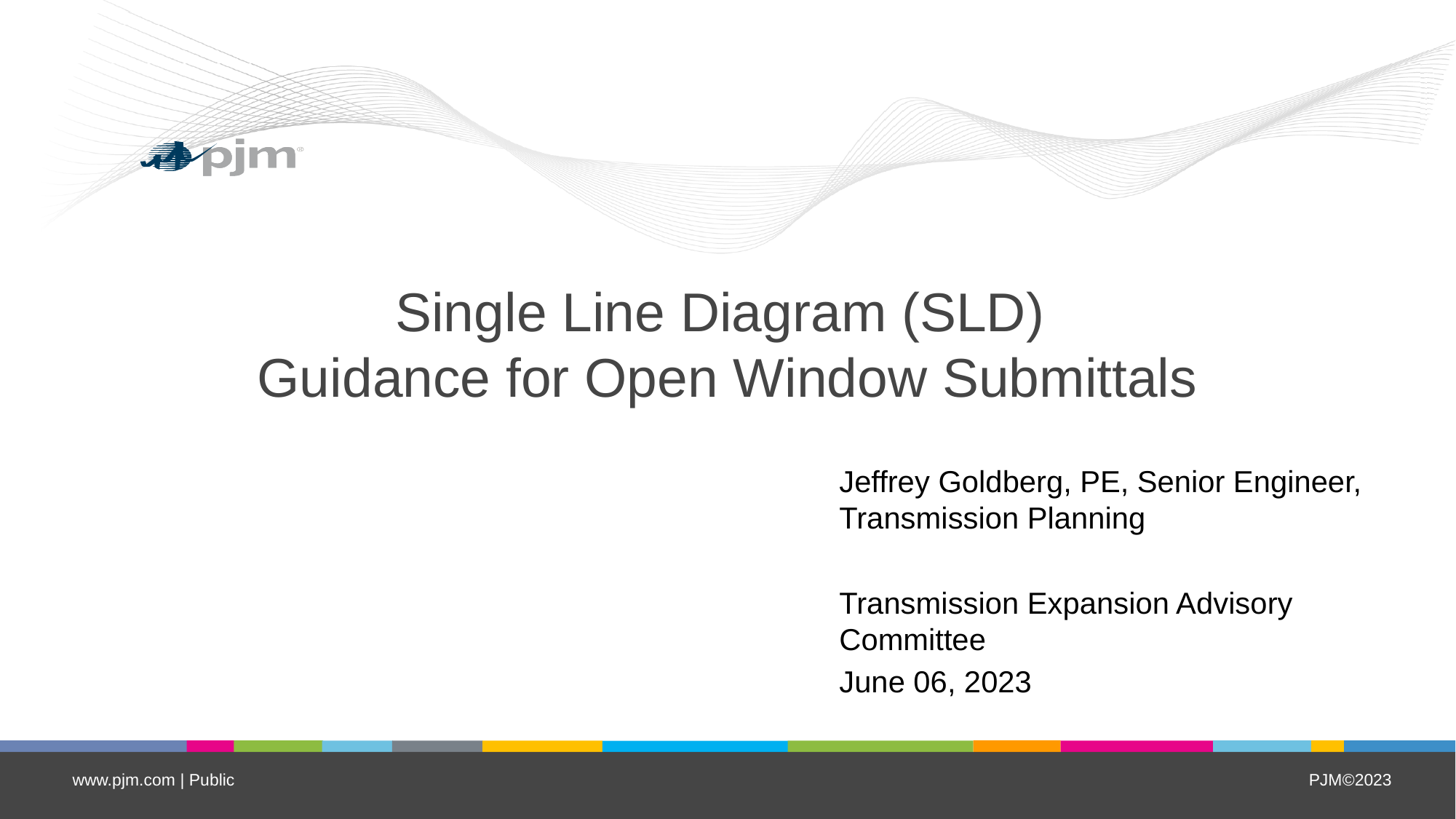

# Single Line Diagram (SLD) Guidance for Open Window Submittals
Jeffrey Goldberg, PE, Senior Engineer, Transmission Planning

Transmission Expansion Advisory Committee
June 06, 2023